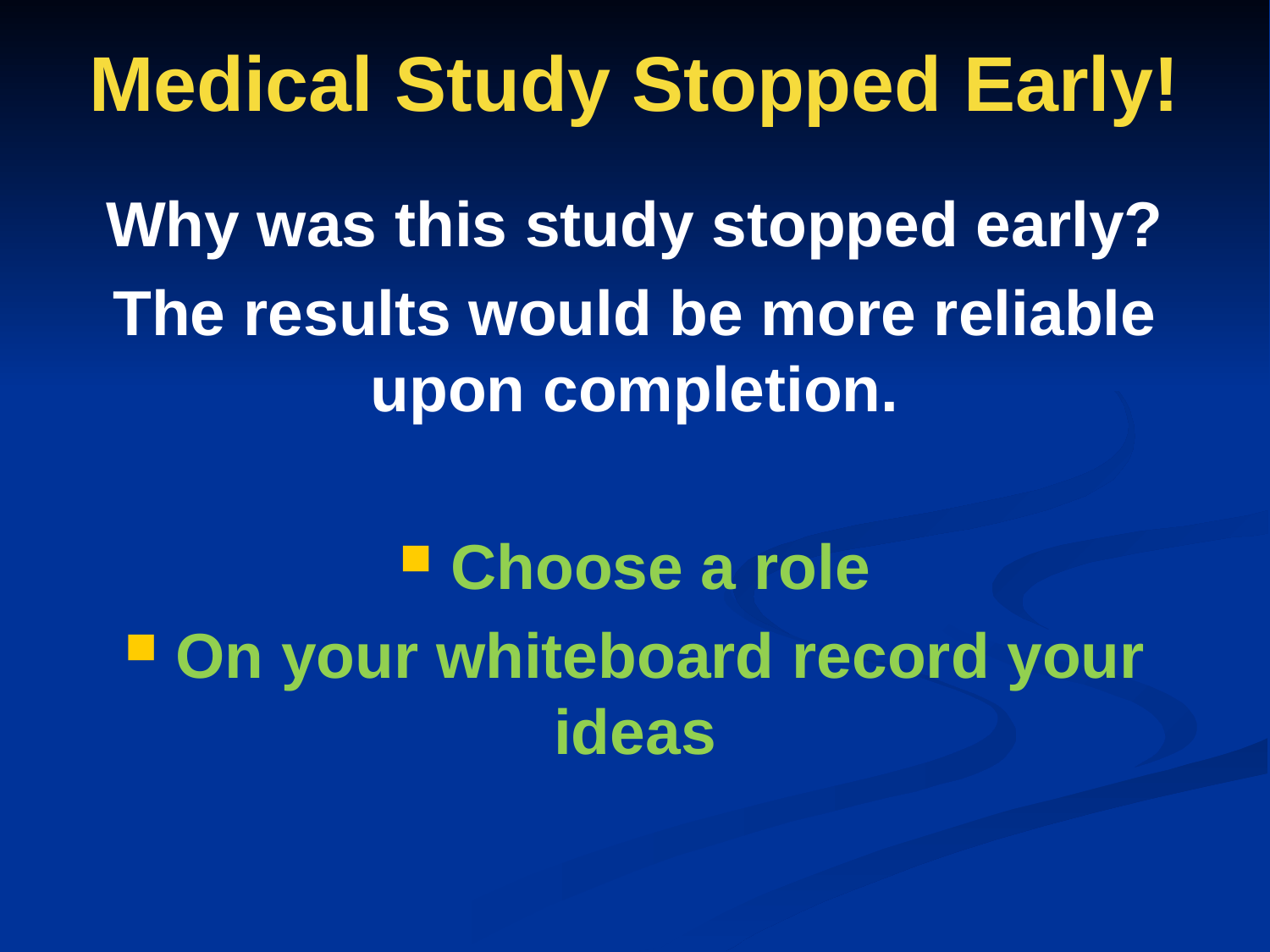

# Medical Study Stopped Early!
Why was this study stopped early?
The results would be more reliable upon completion.

 Choose a role
 On your whiteboard record your ideas